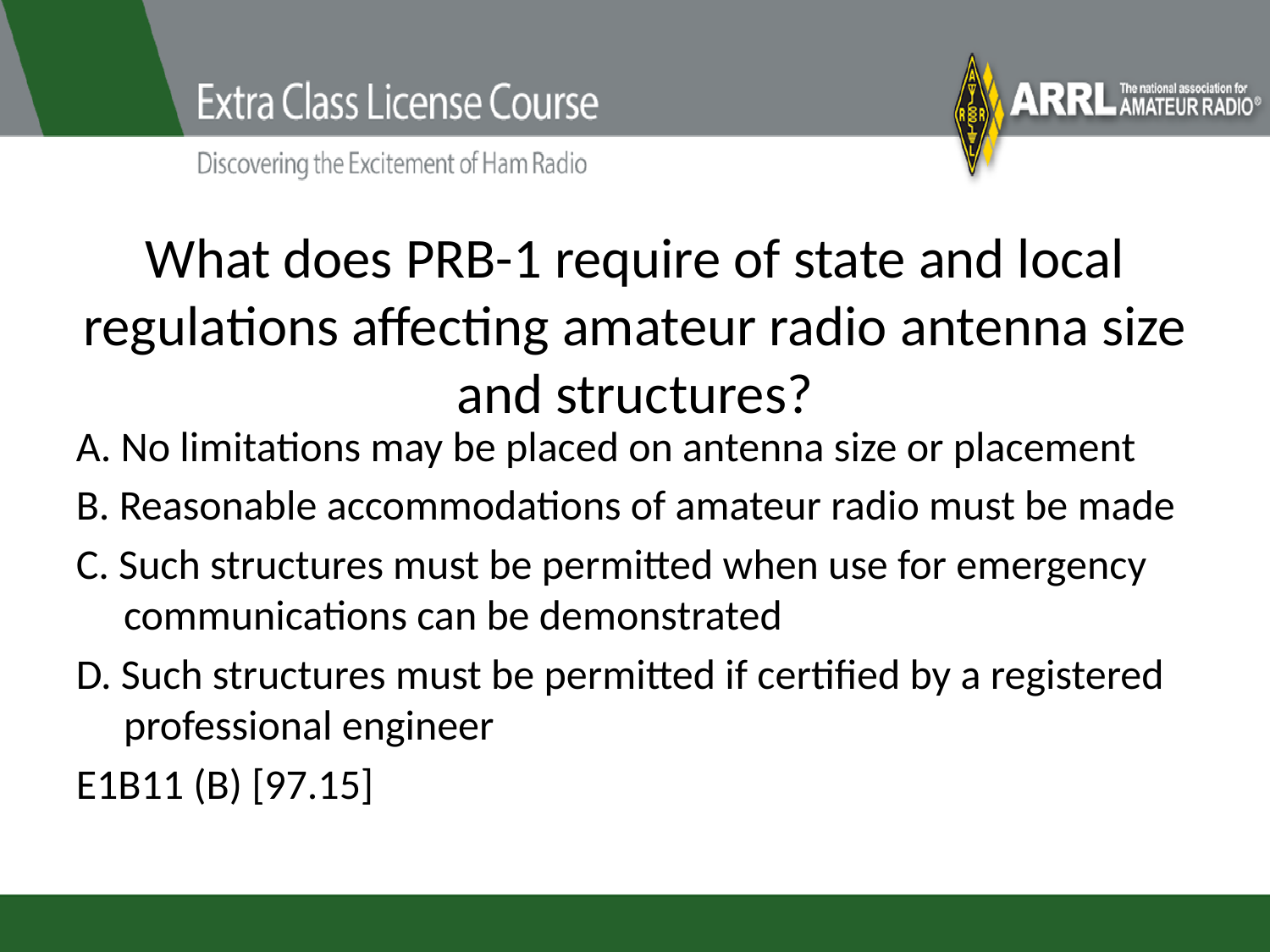

# What does PRB-1 require of state and local regulations affecting amateur radio antenna size and structures?
A. No limitations may be placed on antenna size or placement
B. Reasonable accommodations of amateur radio must be made
C. Such structures must be permitted when use for emergency communications can be demonstrated
D. Such structures must be permitted if certified by a registered professional engineer
E1B11 (B) [97.15]